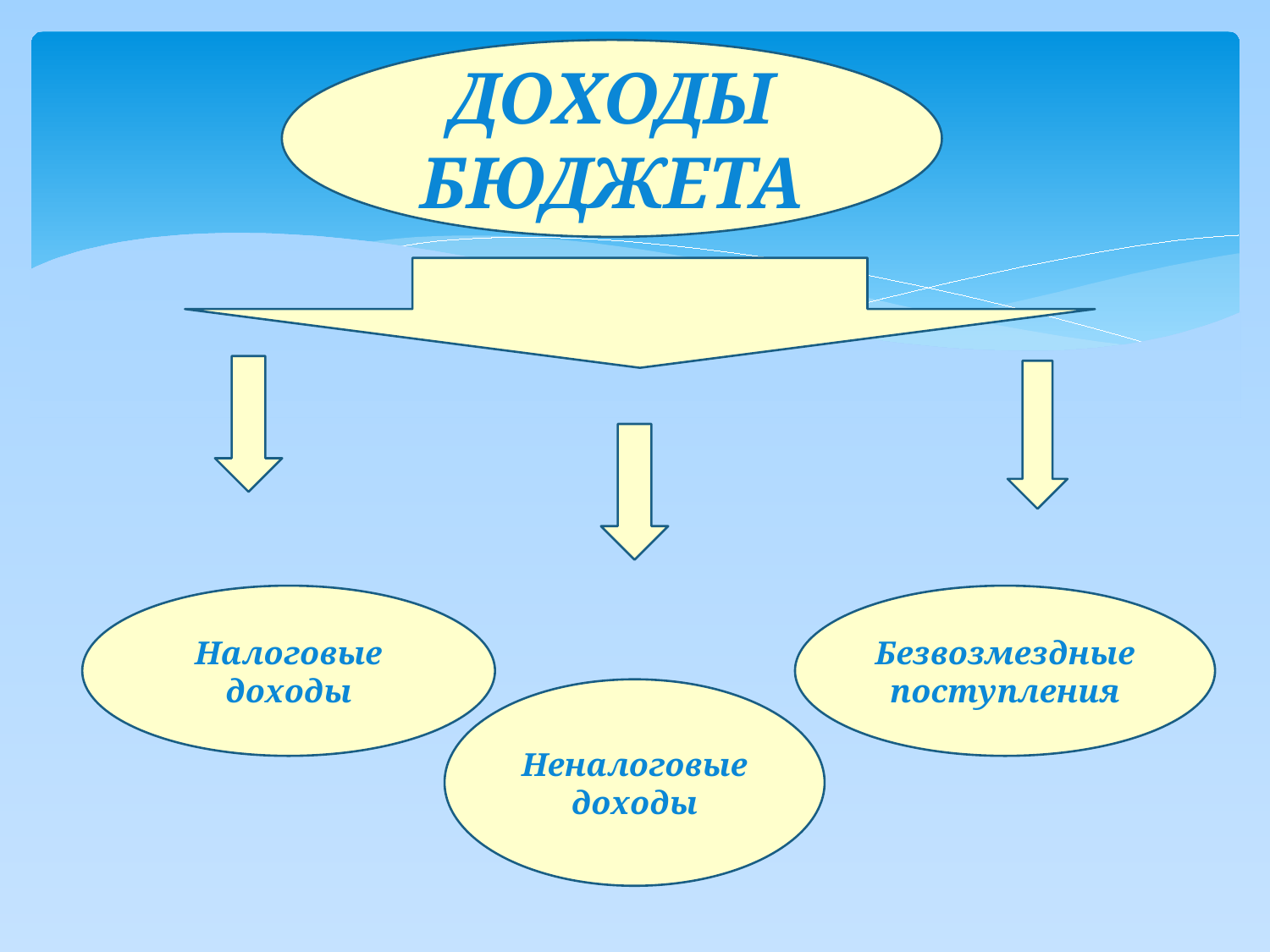

ДОХОДЫ БЮДЖЕТА
#

Налоговые доходы
Безвозмездные поступления
Неналоговые доходы